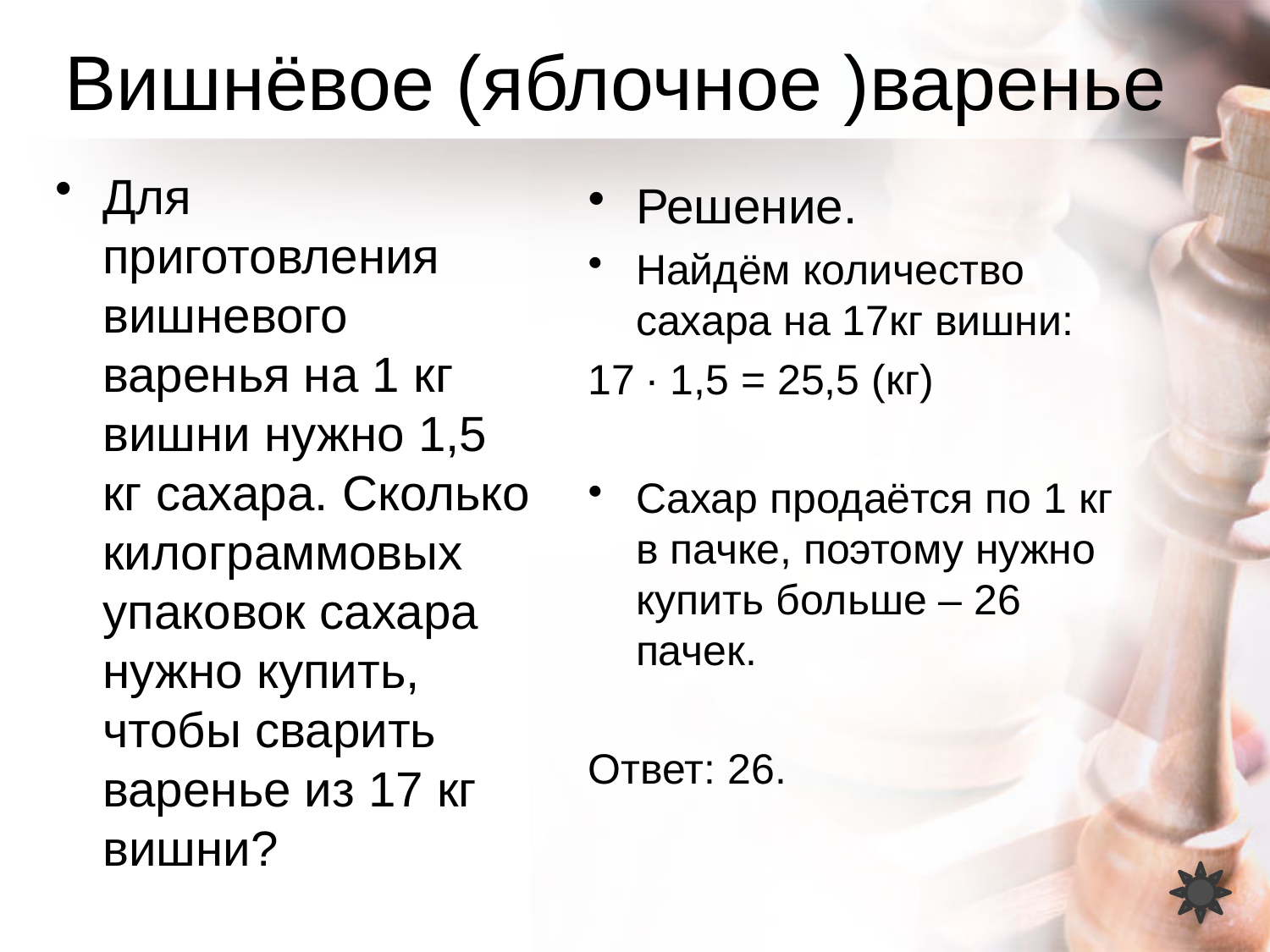

# Вишнёвое (яблочное )варенье
Для приготовления вишневого варенья на 1 кг вишни нужно 1,5 кг сахара. Сколько килограммовых упаковок сахара нужно купить, чтобы сварить варенье из 17 кг вишни?
Решение.
Найдём количество сахара на 17кг вишни:
17 ∙ 1,5 = 25,5 (кг)

Сахар продаётся по 1 кг в пачке, поэтому нужно купить больше – 26 пачек.

Ответ: 26.